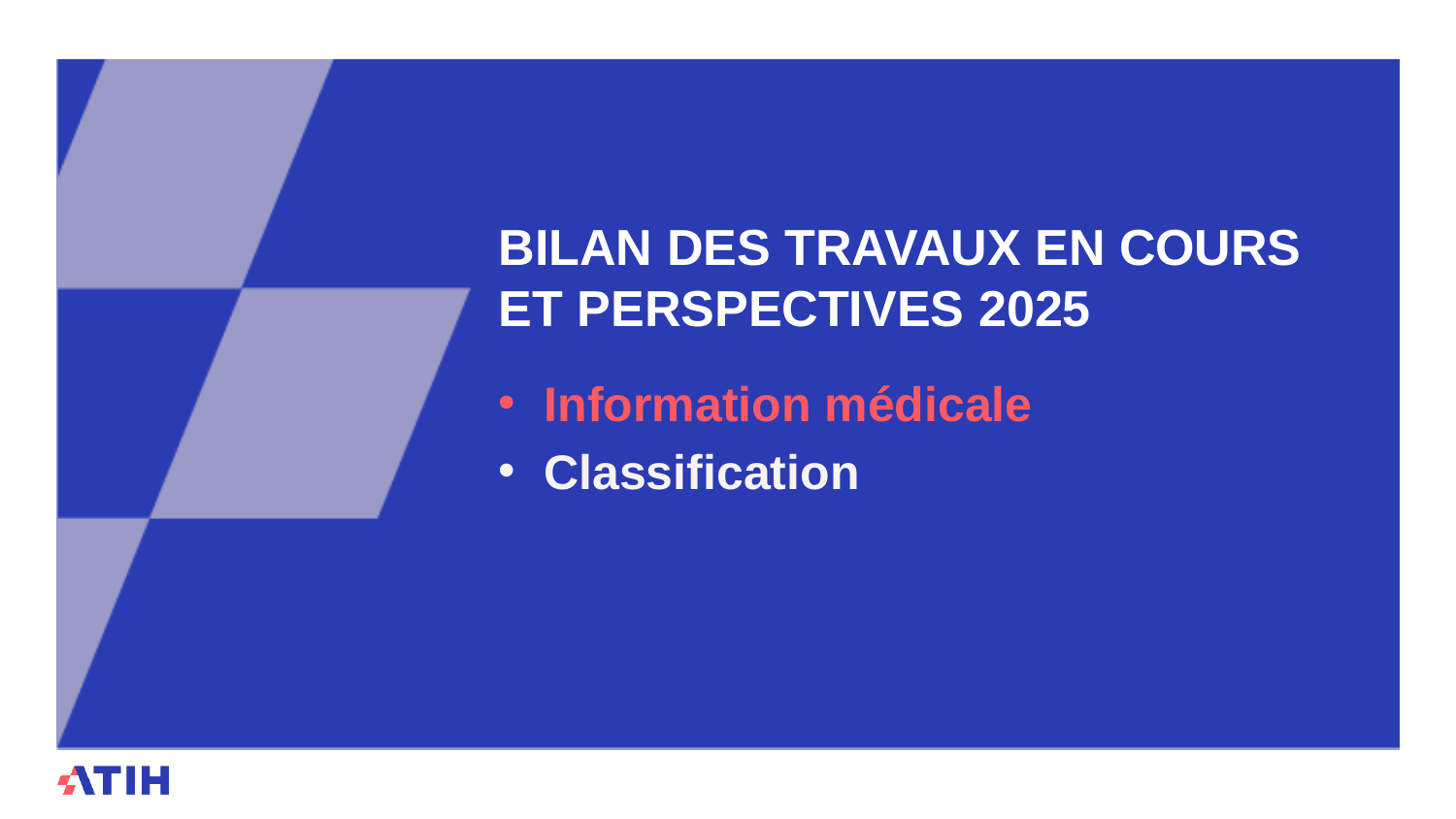

# Bilan des travaux en cours et Perspectives 2025
Information médicale
Classification